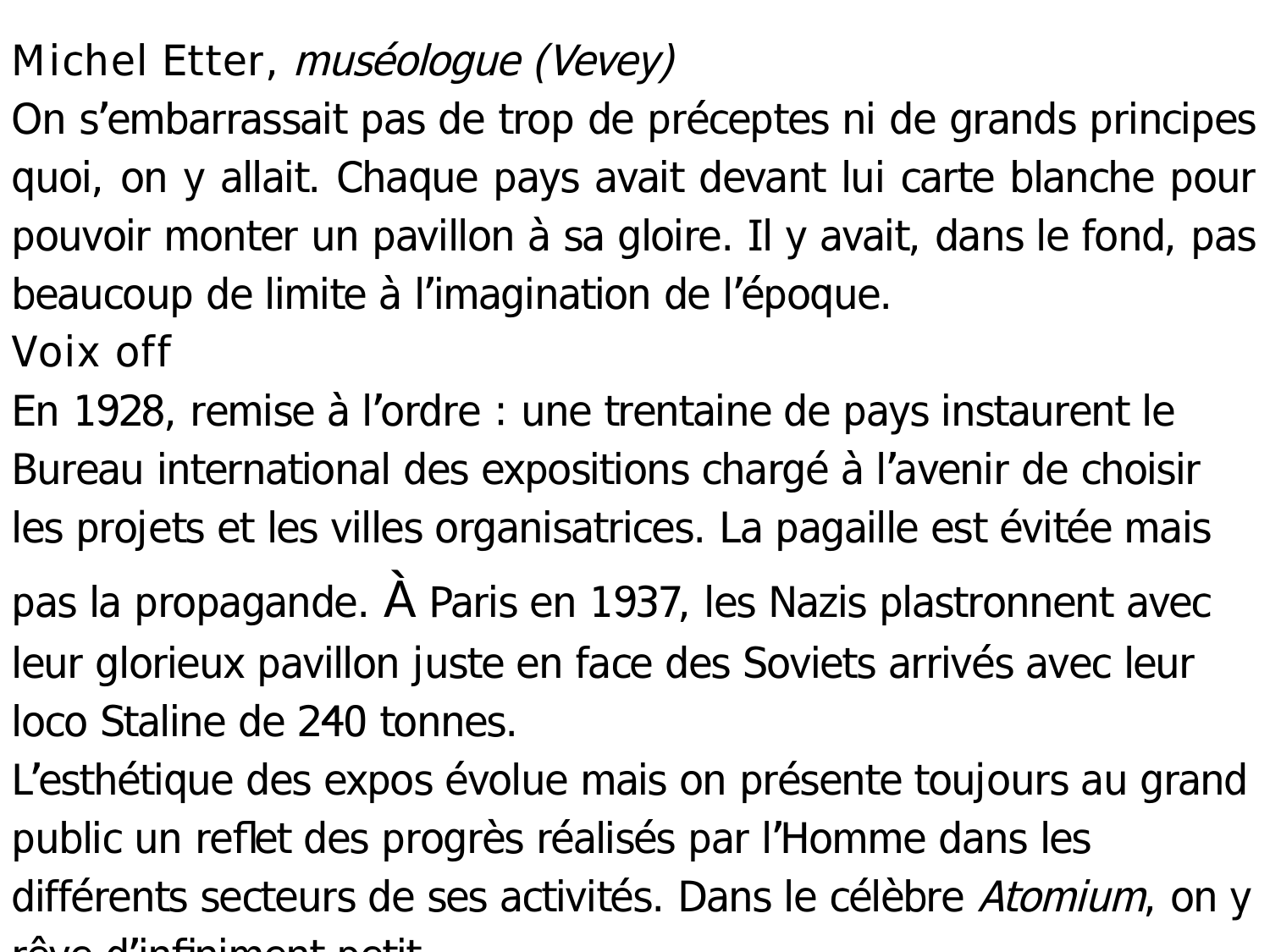

Michel Etter, muséologue (Vevey)
On s’embarrassait pas de trop de préceptes ni de grands principes quoi, on y allait. Chaque pays avait devant lui carte blanche pour pouvoir monter un pavillon à sa gloire. Il y avait, dans le fond, pas beaucoup de limite à l’imagination de l’époque.
Voix off
En 1928, remise à l’ordre : une trentaine de pays instaurent le Bureau international des expositions chargé à l’avenir de choisir les projets et les villes organisatrices. La pagaille est évitée mais pas la propagande. À Paris en 1937, les Nazis plastronnent avec leur glorieux pavillon juste en face des Soviets arrivés avec leur loco Staline de 240 tonnes.
L’esthétique des expos évolue mais on présente toujours au grand public un reflet des progrès réalisés par l’Homme dans les différents secteurs de ses activités. Dans le célèbre Atomium, on y rêve d’infiniment petit.